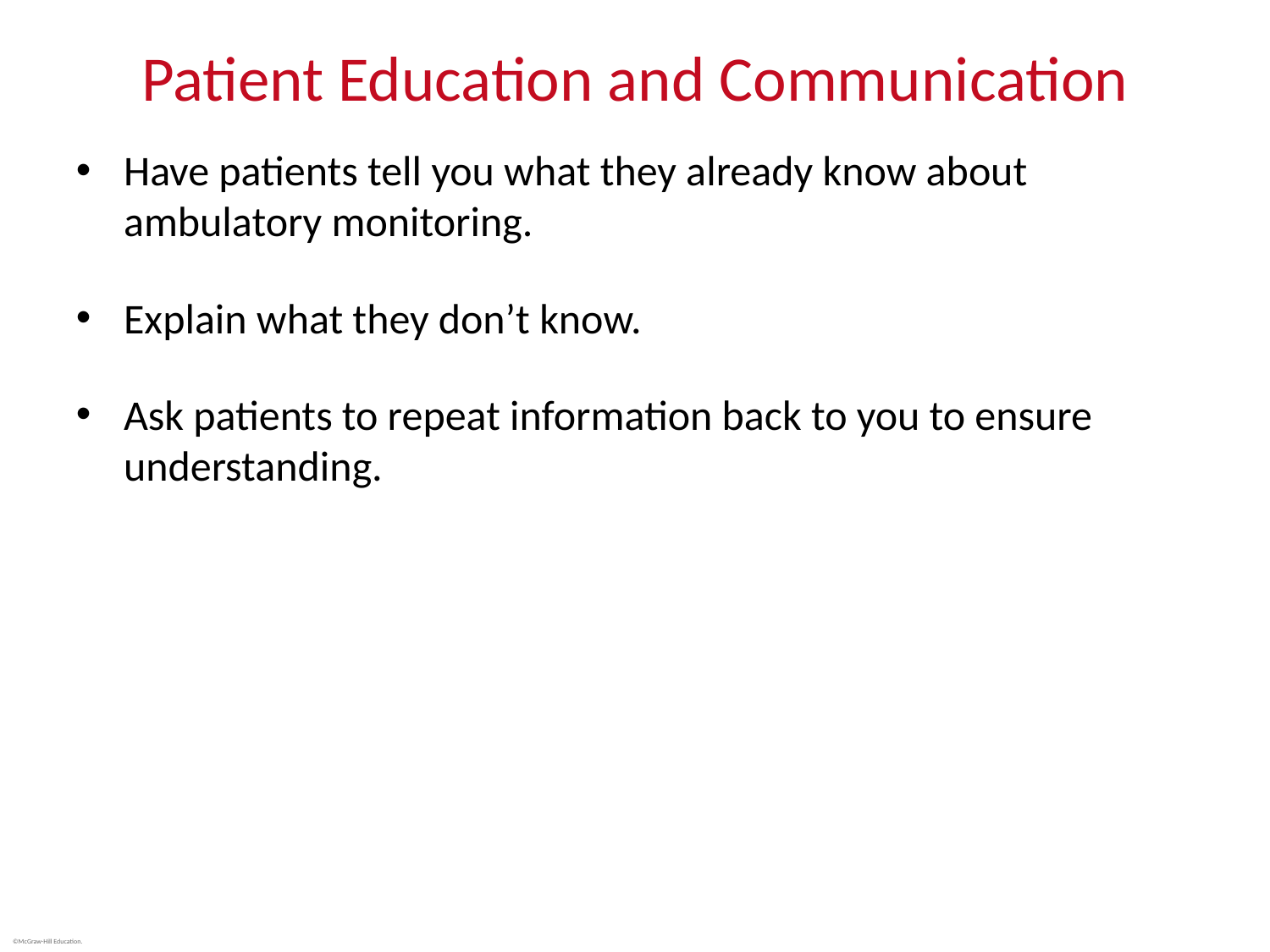

# Patient Education and Communication
Have patients tell you what they already know about ambulatory monitoring.
Explain what they don’t know.
Ask patients to repeat information back to you to ensure understanding.